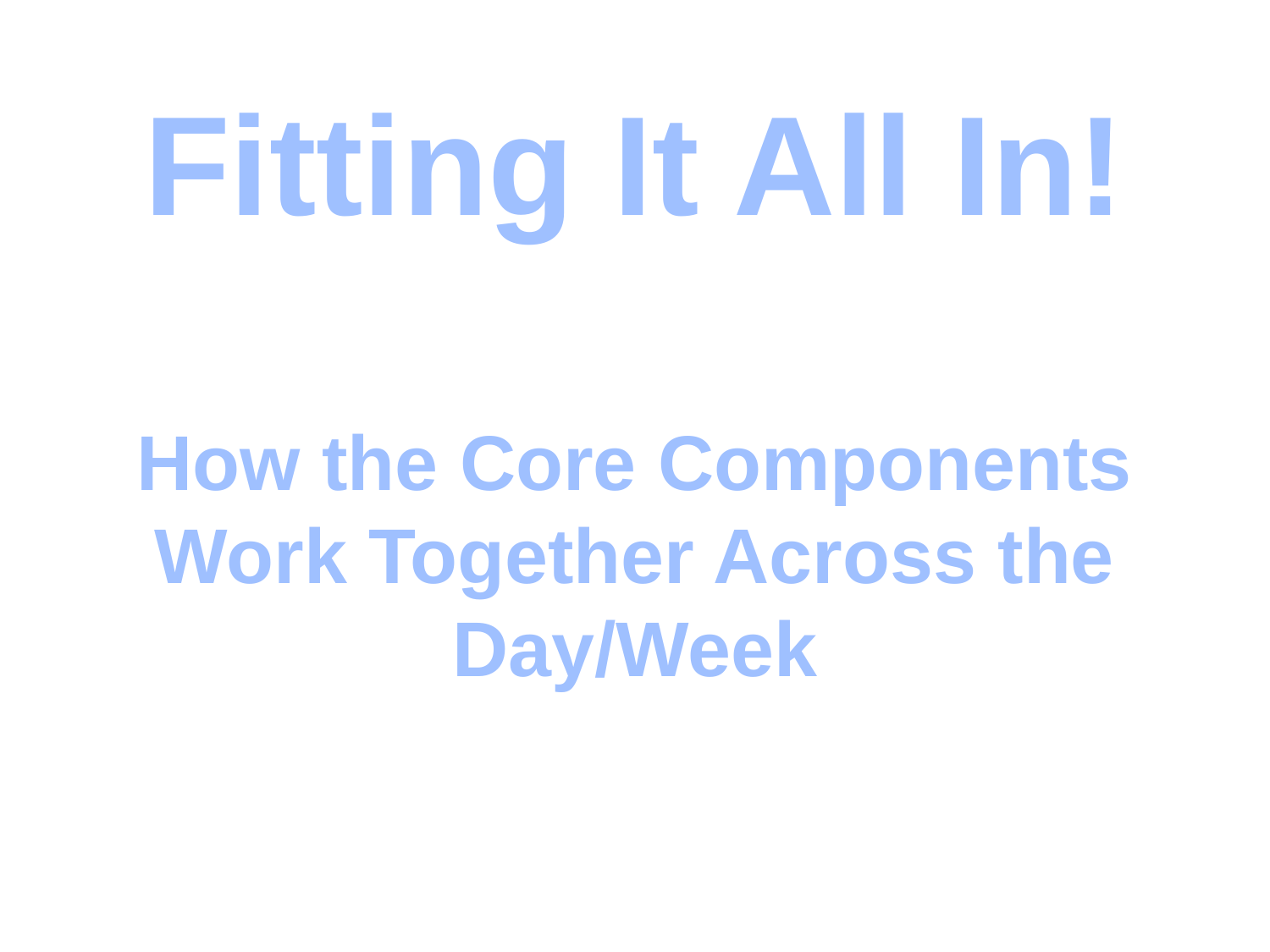

Fitting It All In!

How the Core Components Work Together Across the Day/Week